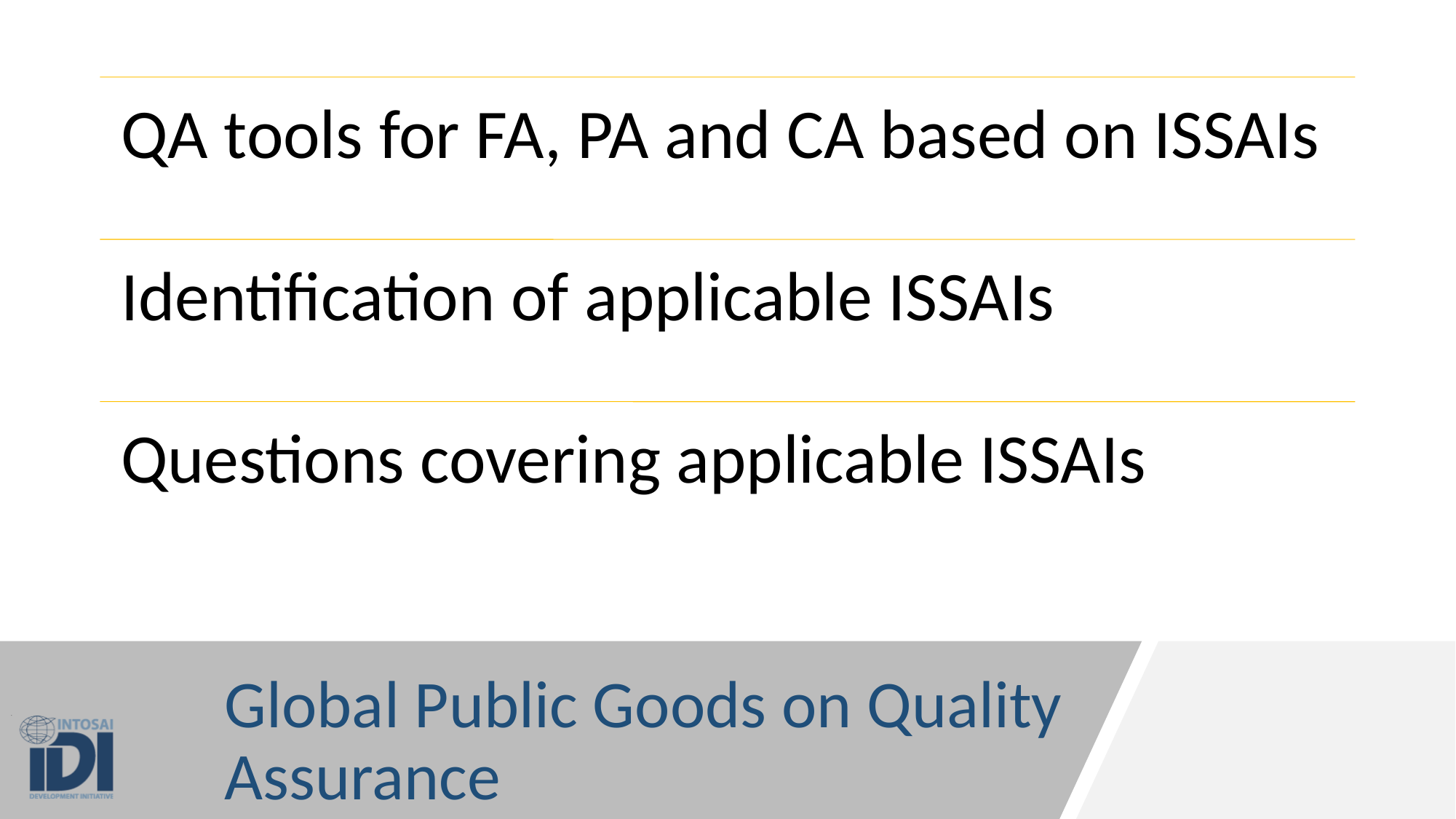

QA tools for FA, PA and CA based on ISSAIs
Identification of applicable ISSAIs
Questions covering applicable ISSAIs

# Global Public Goods on Quality Assurance